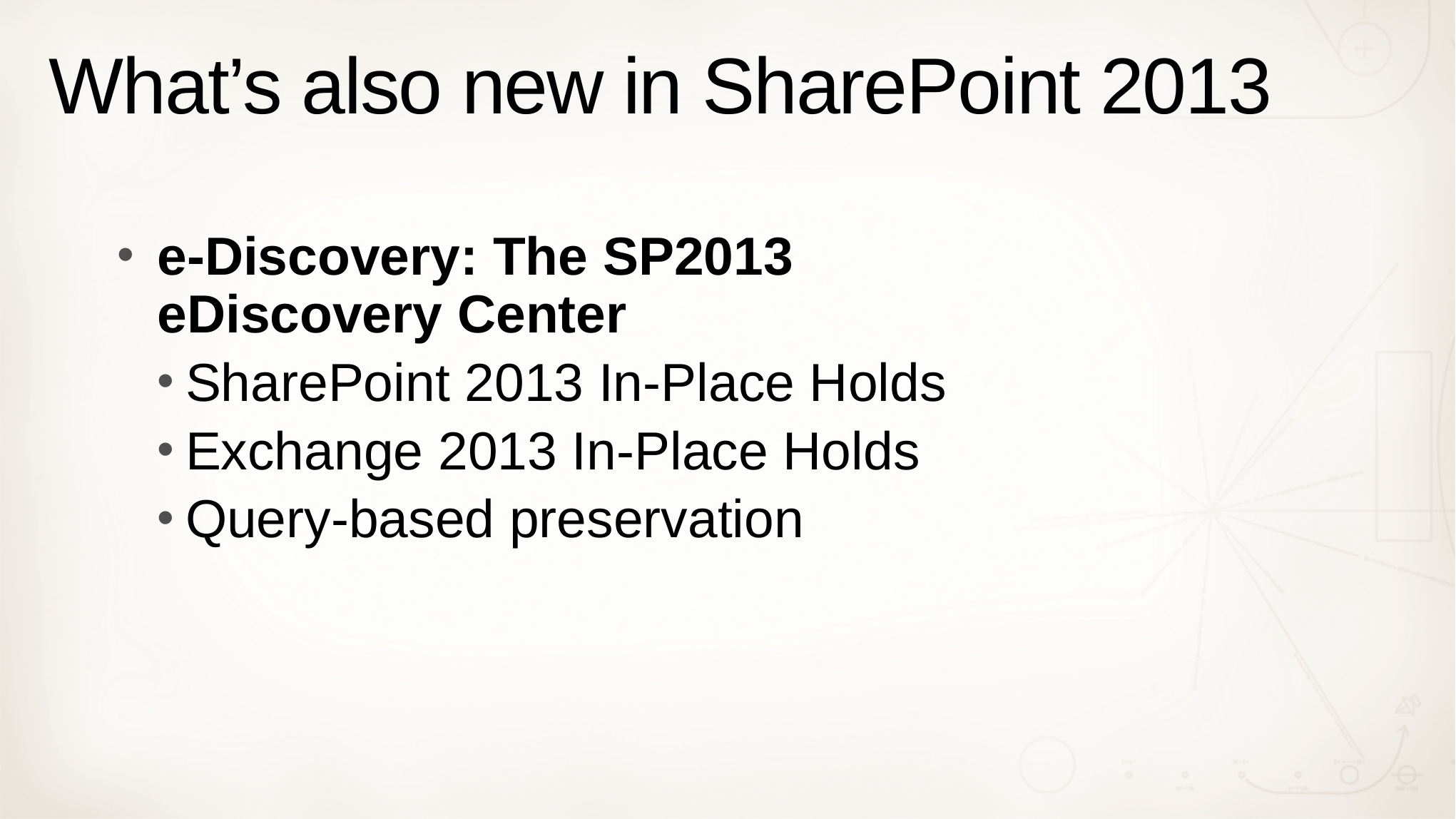

# What’s also new in SharePoint 2013
e-Discovery: The SP2013 eDiscovery Center
SharePoint 2013 In-Place Holds
Exchange 2013 In-Place Holds
Query-based preservation